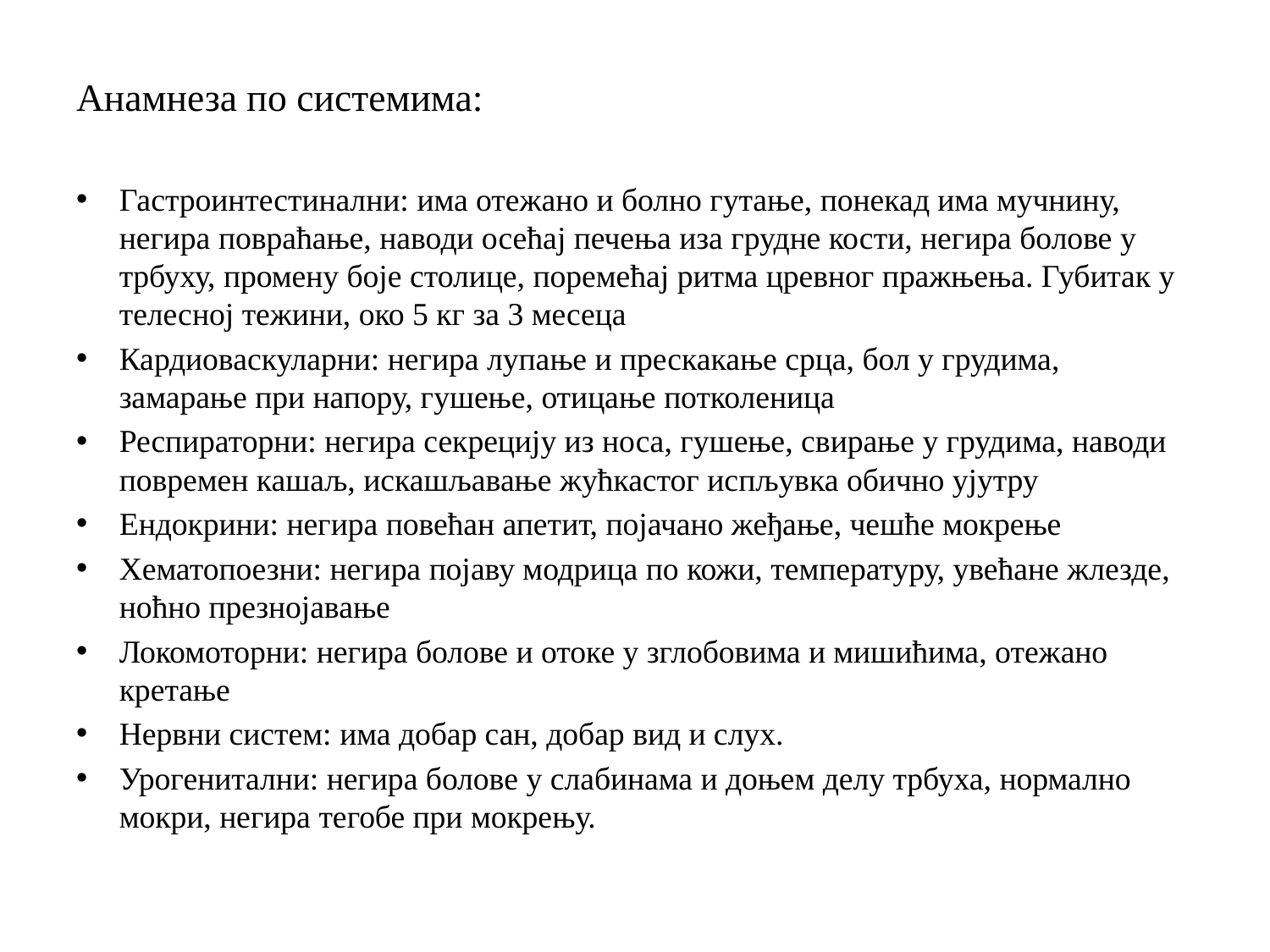

#
Анамнеза по системима:

Гастроинтестинални: има отежано и болно гутање, понекад има мучнину, негира повраћање, наводи осећај печења иза грудне кости, негира болове у трбуху, промену боје столице, поремећај ритма цревног пражњења. Губитак у телесној тежини, око 5 кг за 3 месеца
Кардиоваскуларни: негира лупање и прескакање срца, бол у грудима, замарање при напору, гушење, отицање потколеница
Респираторни: негира секрецију из носа, гушење, свирање у грудима, наводи повремен кашаљ, искашљавање жућкастог испљувка обично ујутру
Ендокрини: негира повећан апетит, појачано жеђање, чешће мокрење
Хематопоезни: негира појаву модрица по кожи, температуру, увећане жлезде, ноћно презнојавање
Локомоторни: негира болове и отоке у зглобовима и мишићима, отежано кретање
Нервни систем: има добар сан, добар вид и слух.
Урогенитални: негира болове у слабинама и доњем делу трбуха, нормално мокри, негира тегобе при мокрењу.